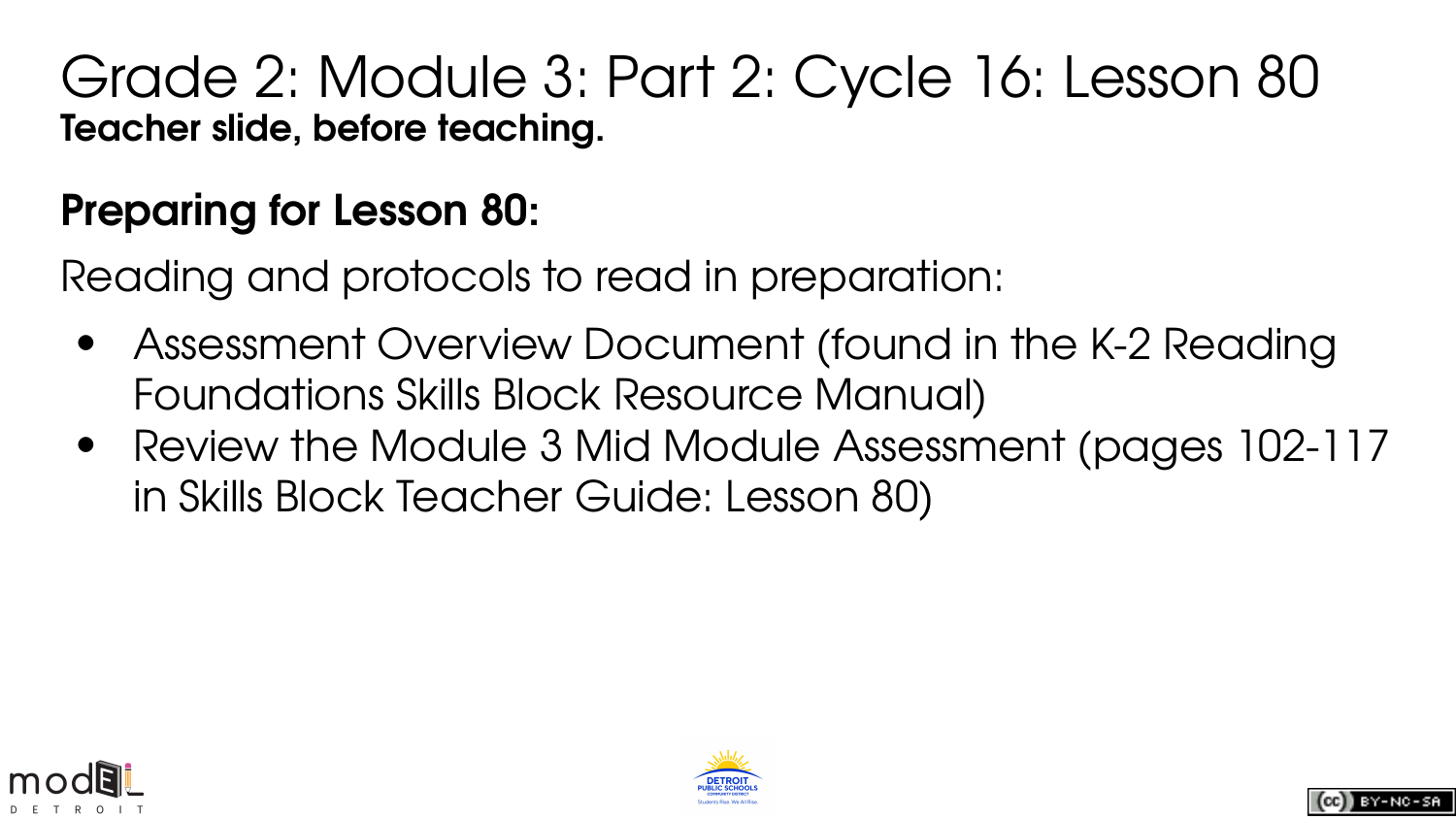

# Grade 2: Module 3: Part 2: Cycle 16: Lesson 80
Teacher slide, before teaching.
Preparing for Lesson 80:
Reading and protocols to read in preparation:
Assessment Overview Document (found in the K-2 Reading Foundations Skills Block Resource Manual)
Review the Module 3 Mid Module Assessment (pages 102-117 in Skills Block Teacher Guide: Lesson 80)